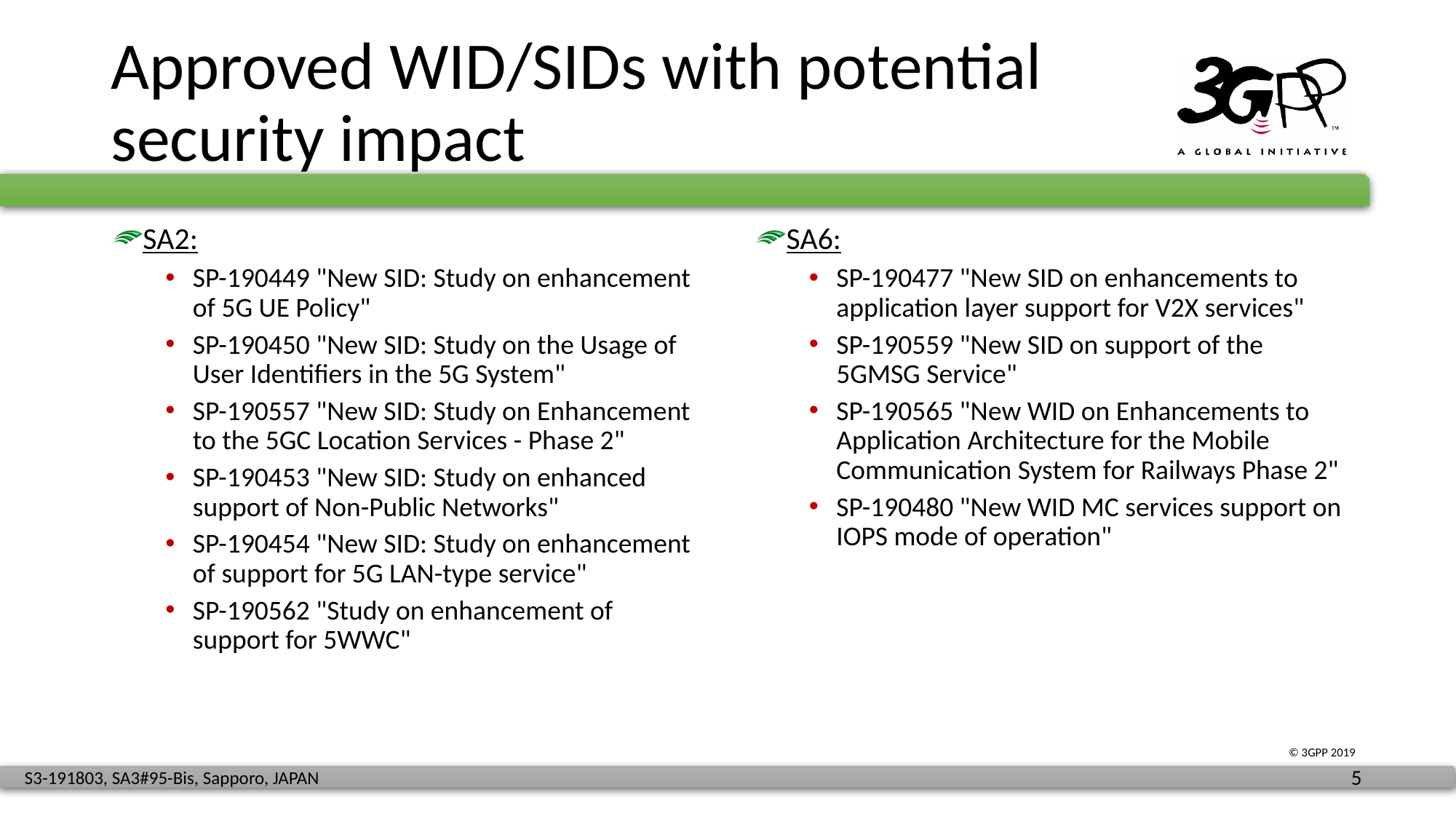

# Approved WID/SIDs with potential security impact
SA2:
SP-190449 "New SID: Study on enhancement of 5G UE Policy"
SP-190450 "New SID: Study on the Usage of User Identifiers in the 5G System"
SP-190557 "New SID: Study on Enhancement to the 5GC Location Services - Phase 2"
SP-190453 "New SID: Study on enhanced support of Non-Public Networks"
SP-190454 "New SID: Study on enhancement of support for 5G LAN-type service"
SP-190562 "Study on enhancement of support for 5WWC"

SA6:
SP-190477 "New SID on enhancements to application layer support for V2X services"
SP-190559 "New SID on support of the 5GMSG Service"
SP-190565 "New WID on Enhancements to Application Architecture for the Mobile Communication System for Railways Phase 2"
SP-190480 "New WID MC services support on IOPS mode of operation"